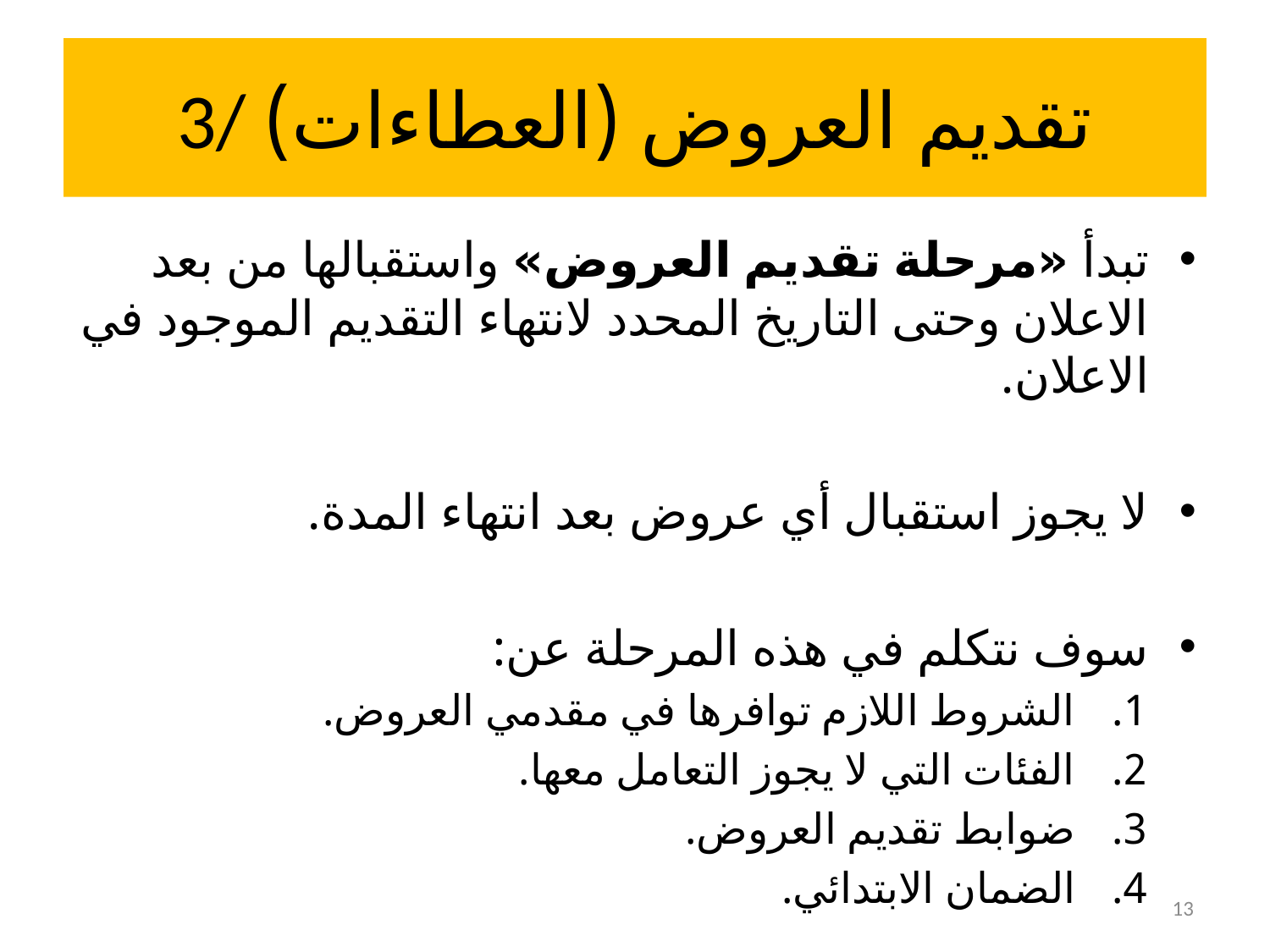

# 3/ تقديم العروض (العطاءات)
تبدأ «مرحلة تقديم العروض» واستقبالها من بعد الاعلان وحتى التاريخ المحدد لانتهاء التقديم الموجود في الاعلان.

لا يجوز استقبال أي عروض بعد انتهاء المدة.

سوف نتكلم في هذه المرحلة عن:
الشروط اللازم توافرها في مقدمي العروض.
الفئات التي لا يجوز التعامل معها.
ضوابط تقديم العروض.
الضمان الابتدائي.
13